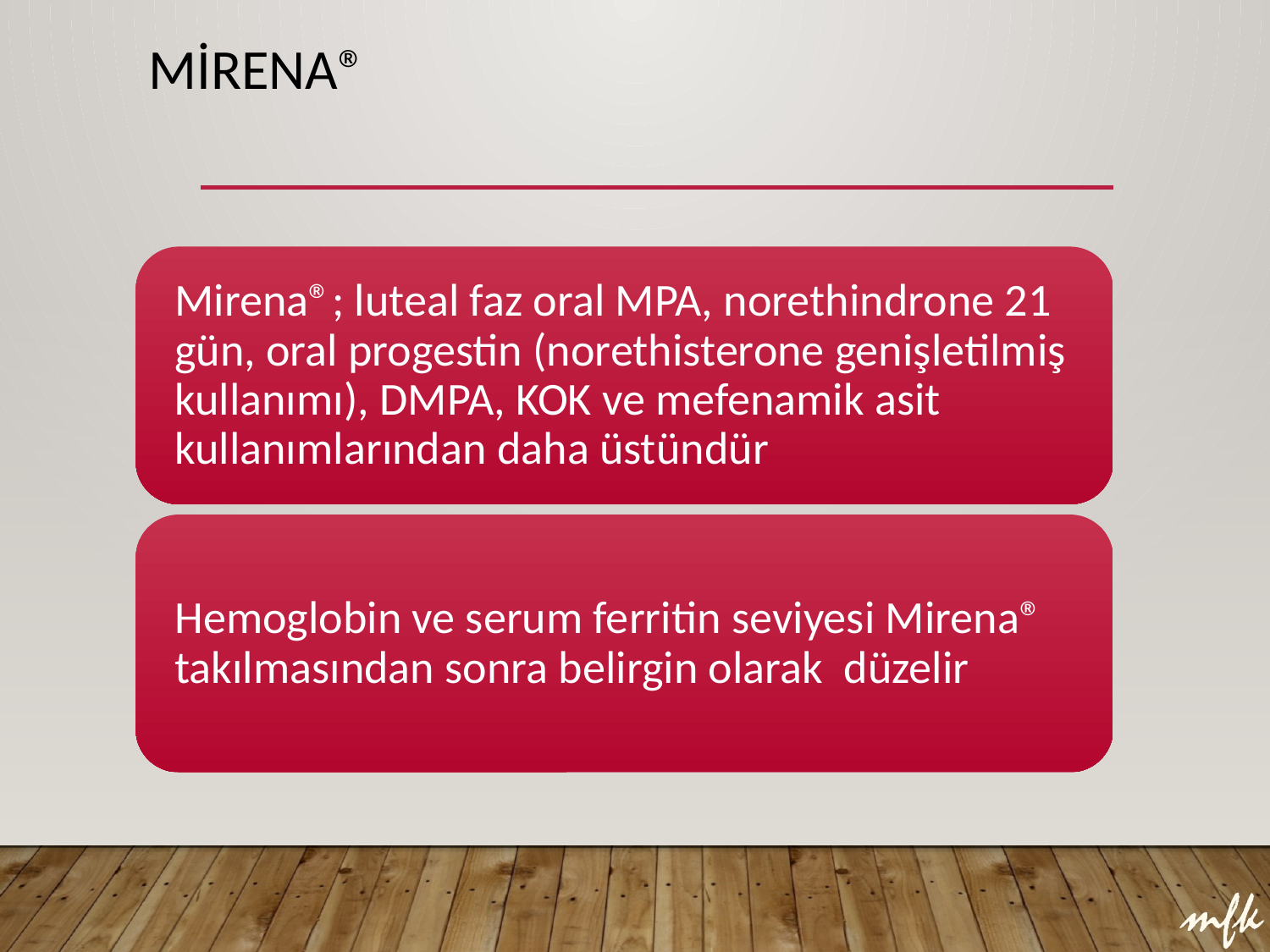

# Mirena®
Mirena®; luteal faz oral MPA, norethindrone 21 gün, oral progestin (norethisterone genişletilmiş kullanımı), DMPA, KOK ve mefenamik asit kullanımlarından daha üstündür
Hemoglobin ve serum ferritin seviyesi Mirena® takılmasından sonra belirgin olarak  düzelir